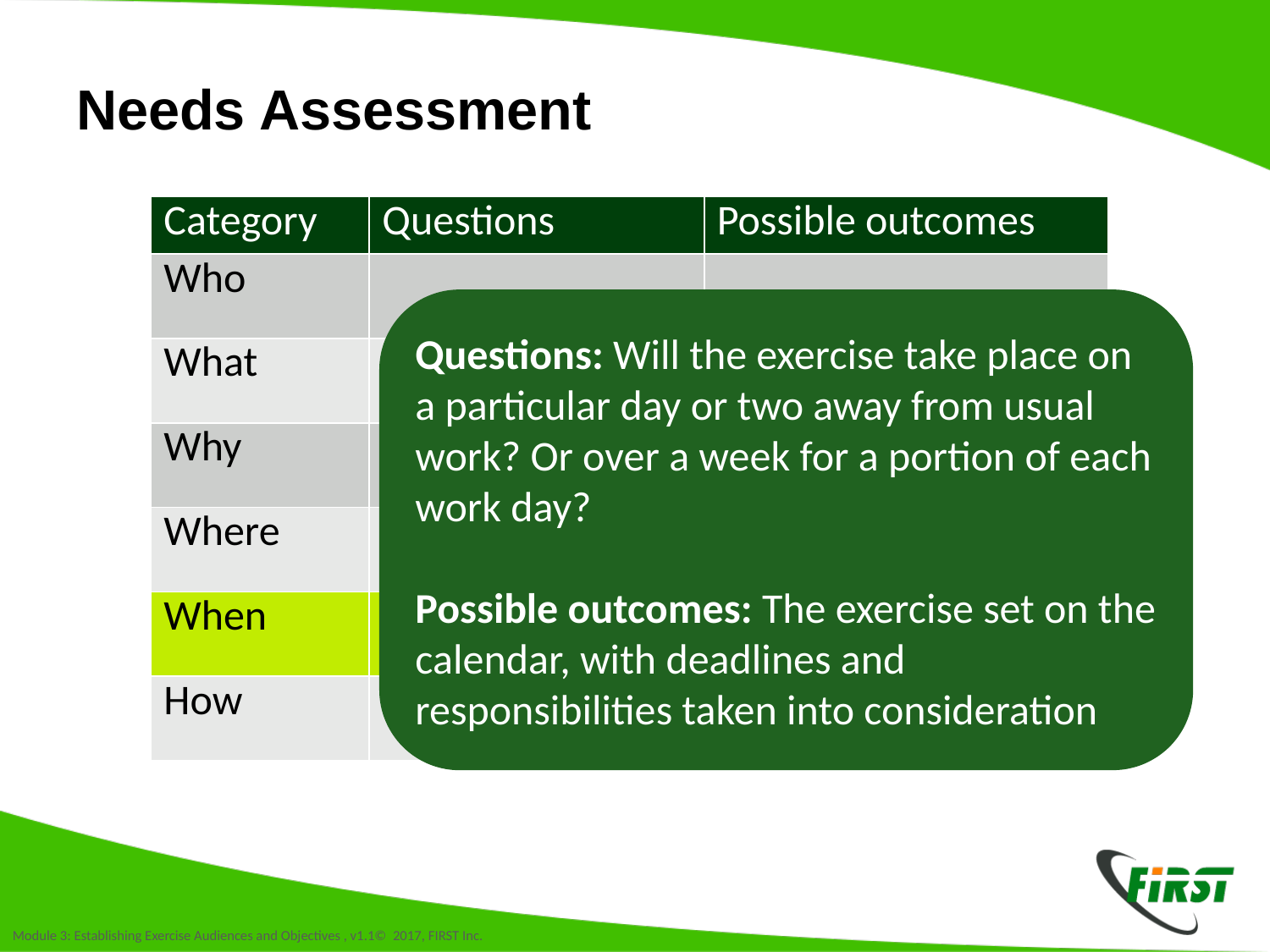

# Needs Assessment
| Category | Questions | Possible outcomes |
| --- | --- | --- |
| Who |  |  |
| What |  |  |
| Why |  |  |
| Where |  |  |
| When |  |  |
| How |  |  |
Questions: Will the exercise take place on a particular day or two away from usual work? Or over a week for a portion of each work day?

Possible outcomes: The exercise set on the calendar, with deadlines and responsibilities taken into consideration